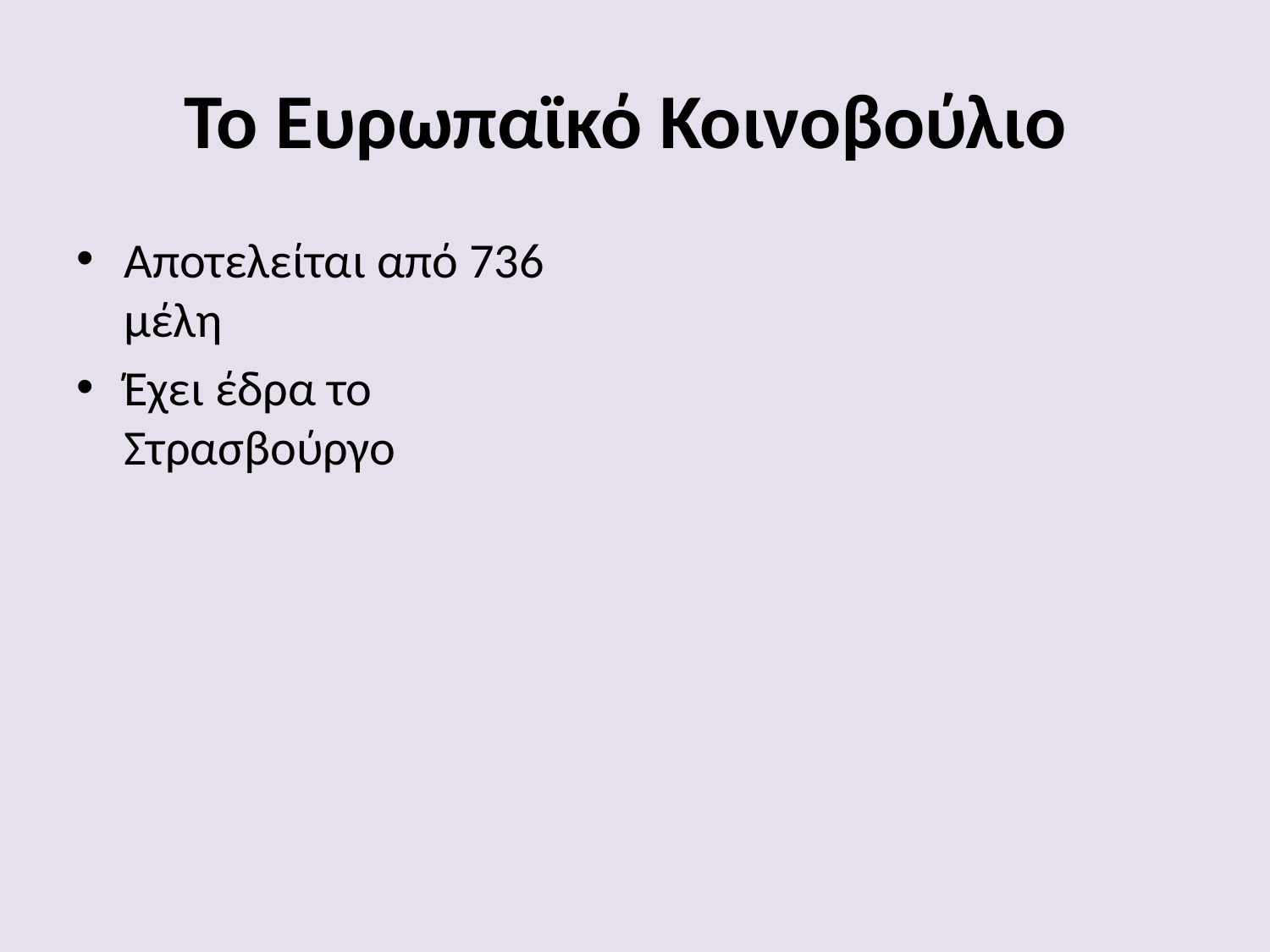

# Το Ευρωπαϊκό Κοινοβούλιο
Αποτελείται από 736 μέλη
Έχει έδρα το Στρασβούργο